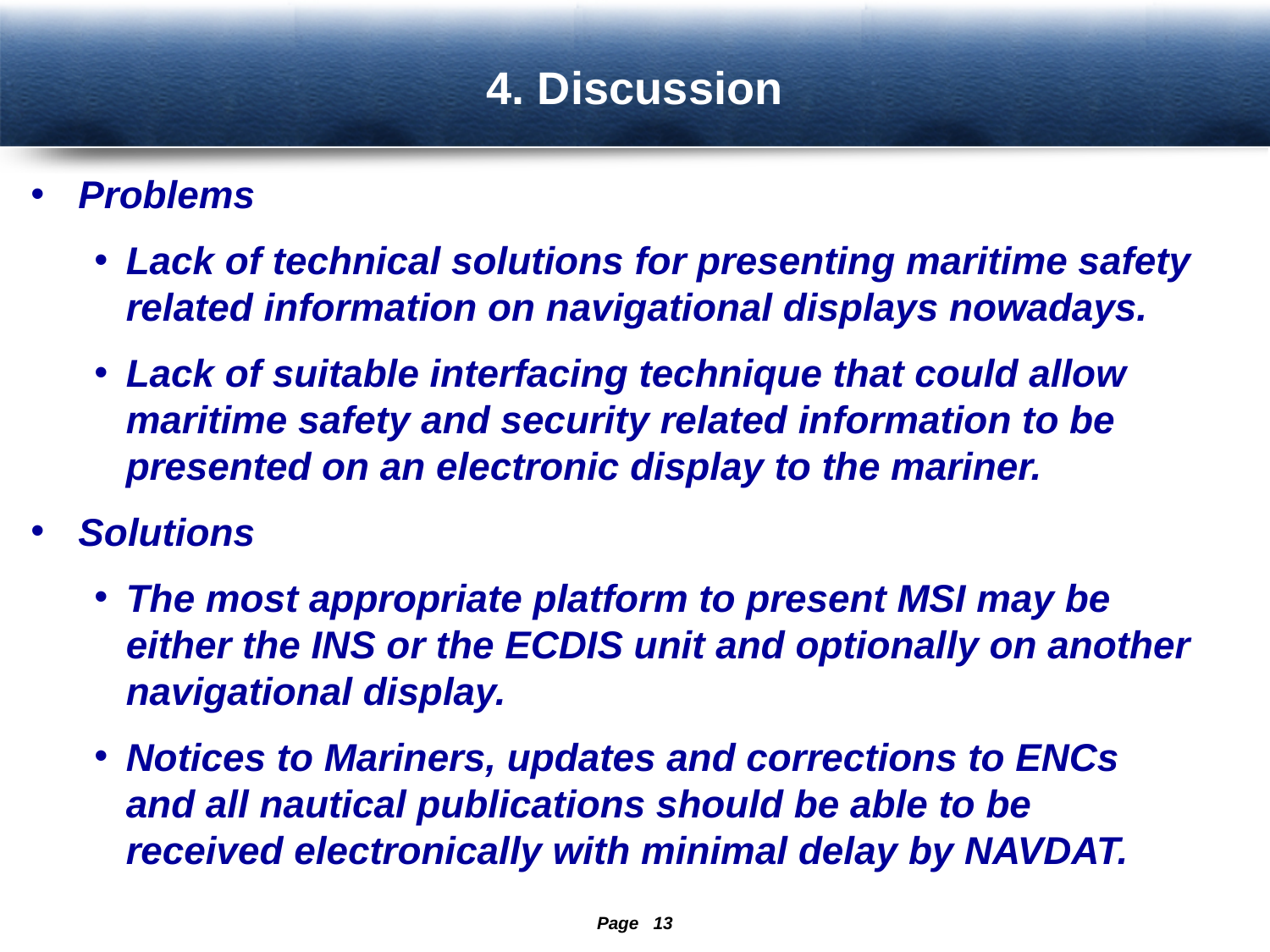

4. Discussion
Problems
Lack of technical solutions for presenting maritime safety related information on navigational displays nowadays.
Lack of suitable interfacing technique that could allow maritime safety and security related information to be presented on an electronic display to the mariner.
Solutions
The most appropriate platform to present MSI may be either the INS or the ECDIS unit and optionally on another navigational display.
Notices to Mariners, updates and corrections to ENCs and all nautical publications should be able to be received electronically with minimal delay by NAVDAT.